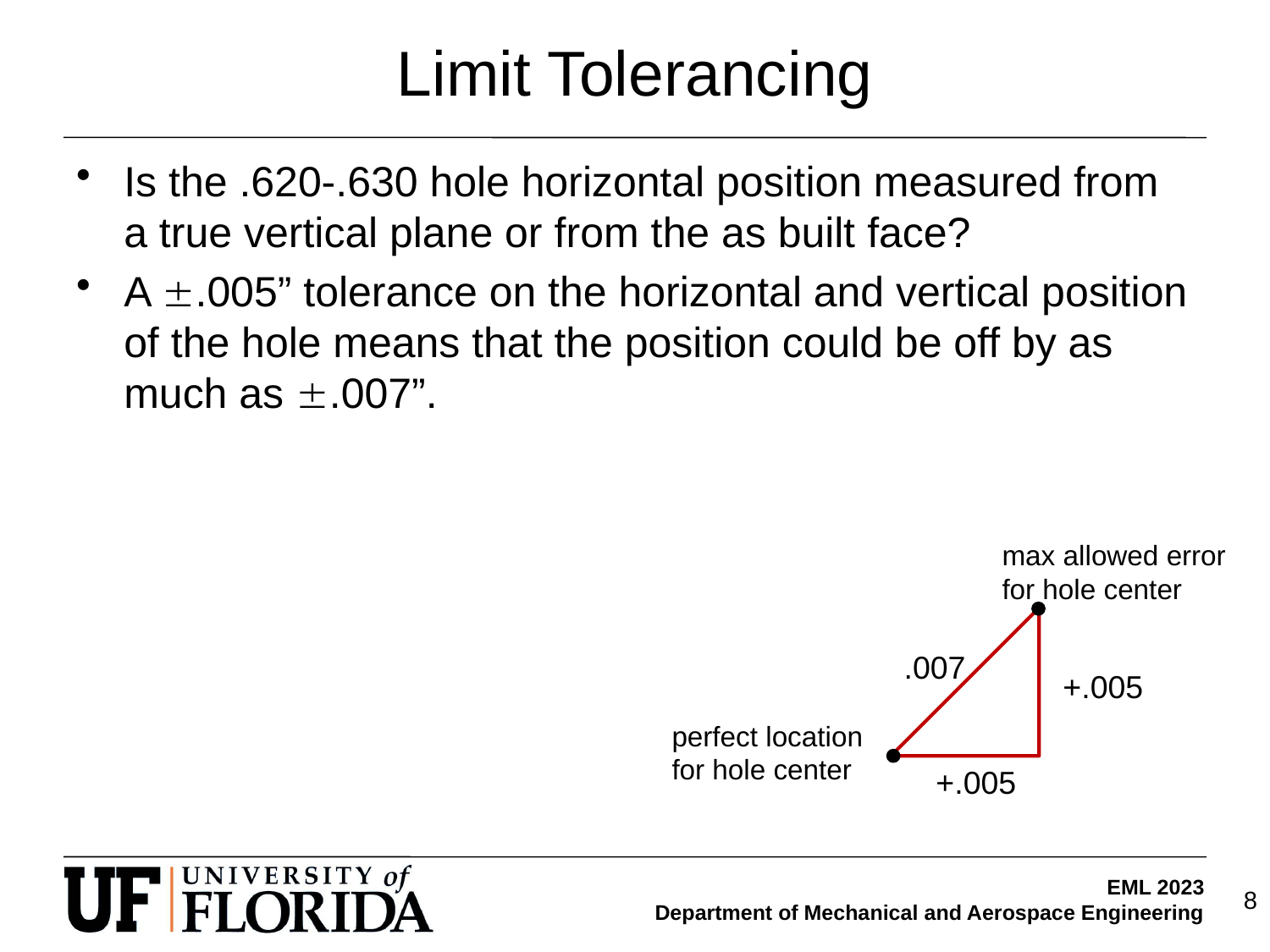

# Limit Tolerancing
Is the .620-.630 hole horizontal position measured from a true vertical plane or from the as built face?
A ±.005” tolerance on the horizontal and vertical position of the hole means that the position could be off by as much as ±.007”.
max allowed error
for hole center

.007
+.005
+.005
perfect location
for hole center

8